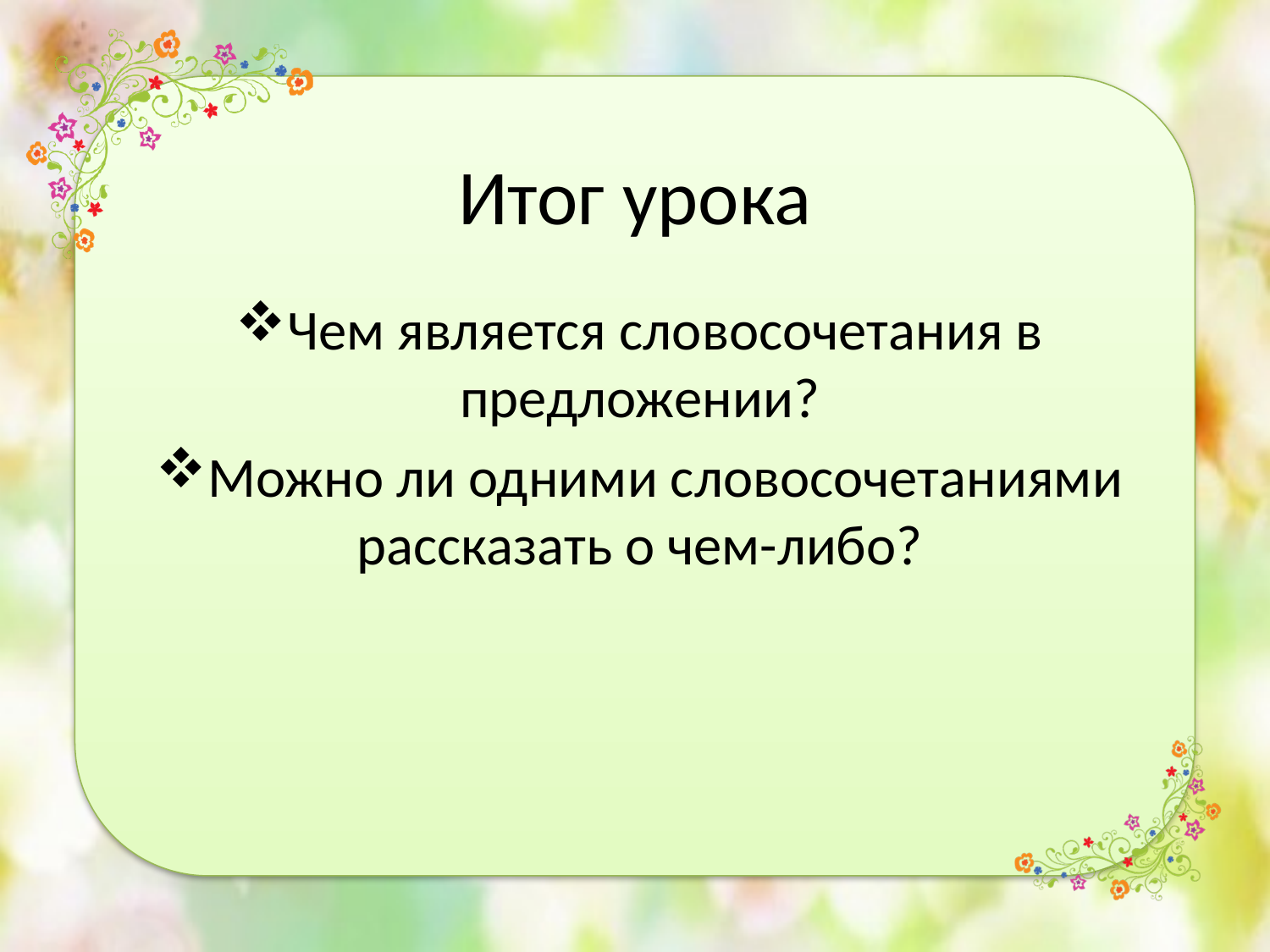

# Итог урока
Чем является словосочетания в предложении?
Можно ли одними словосочетаниями рассказать о чем-либо?